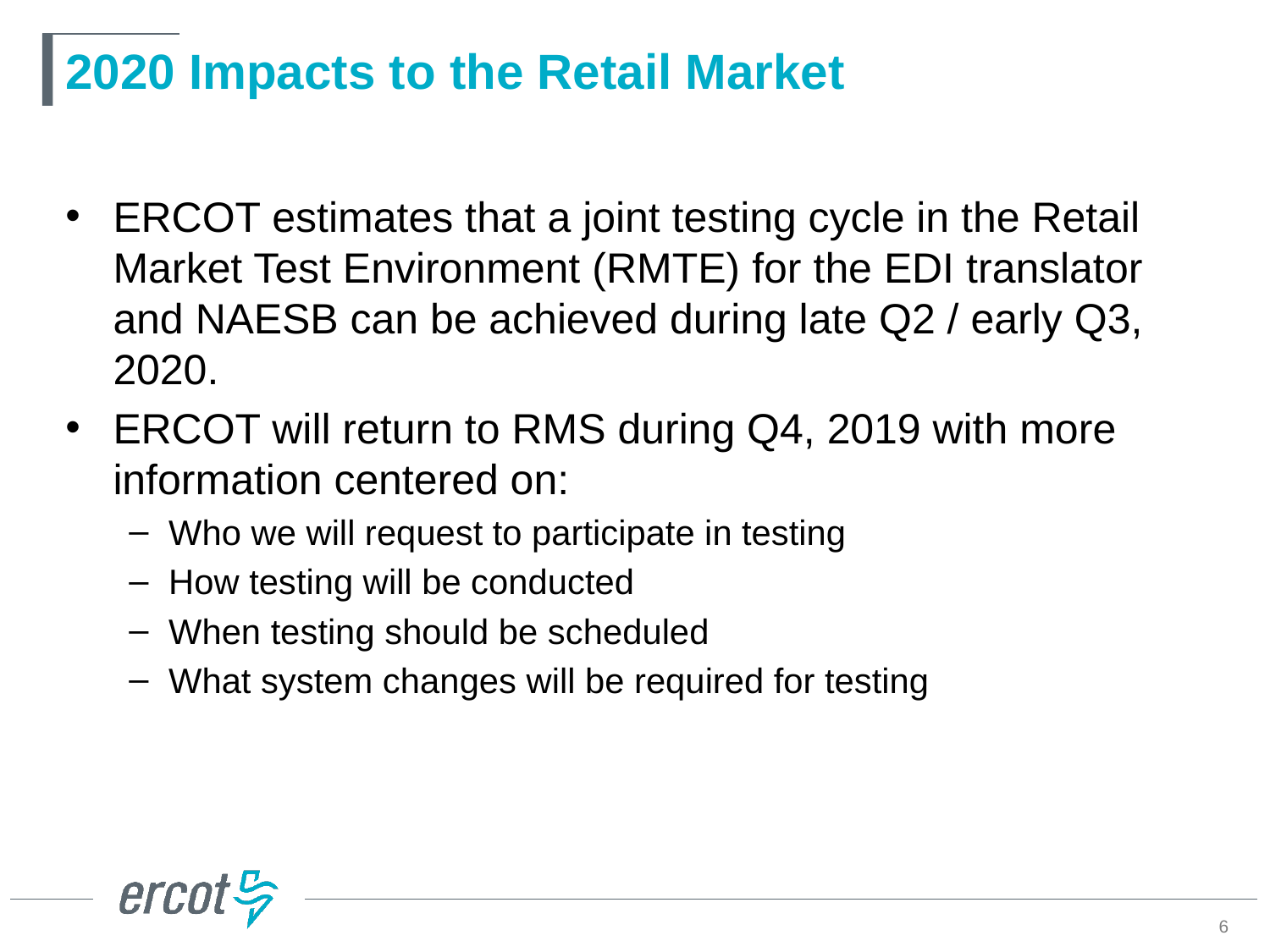

# 2020 Impacts to the Retail Market
ERCOT estimates that a joint testing cycle in the Retail Market Test Environment (RMTE) for the EDI translator and NAESB can be achieved during late Q2 / early Q3, 2020.
ERCOT will return to RMS during Q4, 2019 with more information centered on:
Who we will request to participate in testing
How testing will be conducted
When testing should be scheduled
What system changes will be required for testing